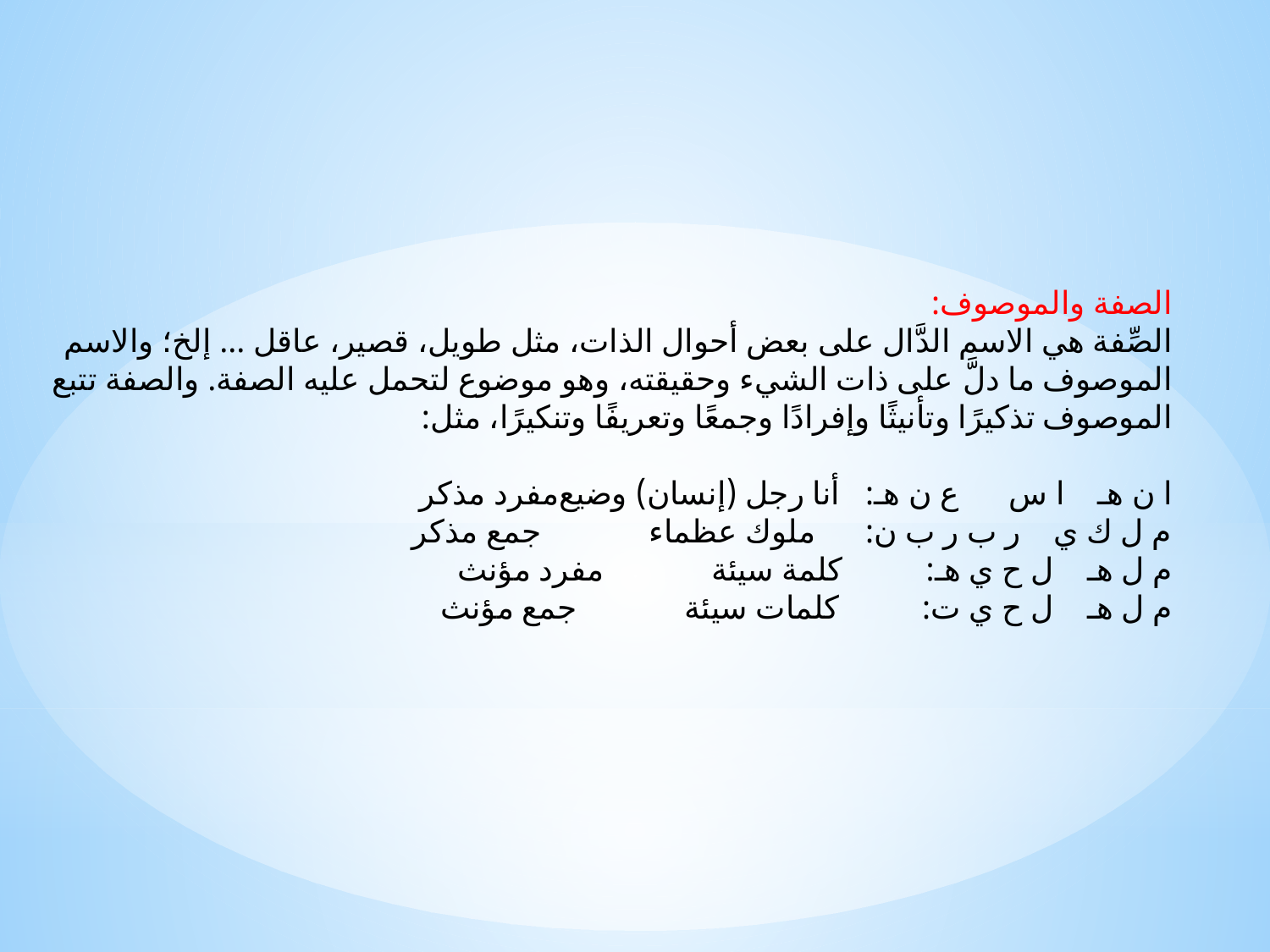

الصفة والموصوف:
الصِّفة هي الاسم الدَّال على بعض أحوال الذات، مثل طويل، قصير، عاقل ... إلخ؛ والاسم الموصوف ما دلَّ على ذات الشيء وحقيقته، وهو موضوع لتحمل عليه الصفة. والصفة تتبع الموصوف تذكيرًا وتأنيثًا وإفرادًا وجمعًا وتعريفًا وتنكيرًا، مثل:

ا ن هـ    ا س      ع ن هـ:   أنا رجل (إنسان) وضيع	مفرد مذكر
م ل ك ي    ر ب ر ب ن:      ملوك عظماء	             جمع مذكر
م ل هـ    ل ح ي هـ:          كلمة سيئة	             مفرد مؤنث
م ل هـ    ل ح ي ت:          كلمات سيئة	             جمع مؤنث